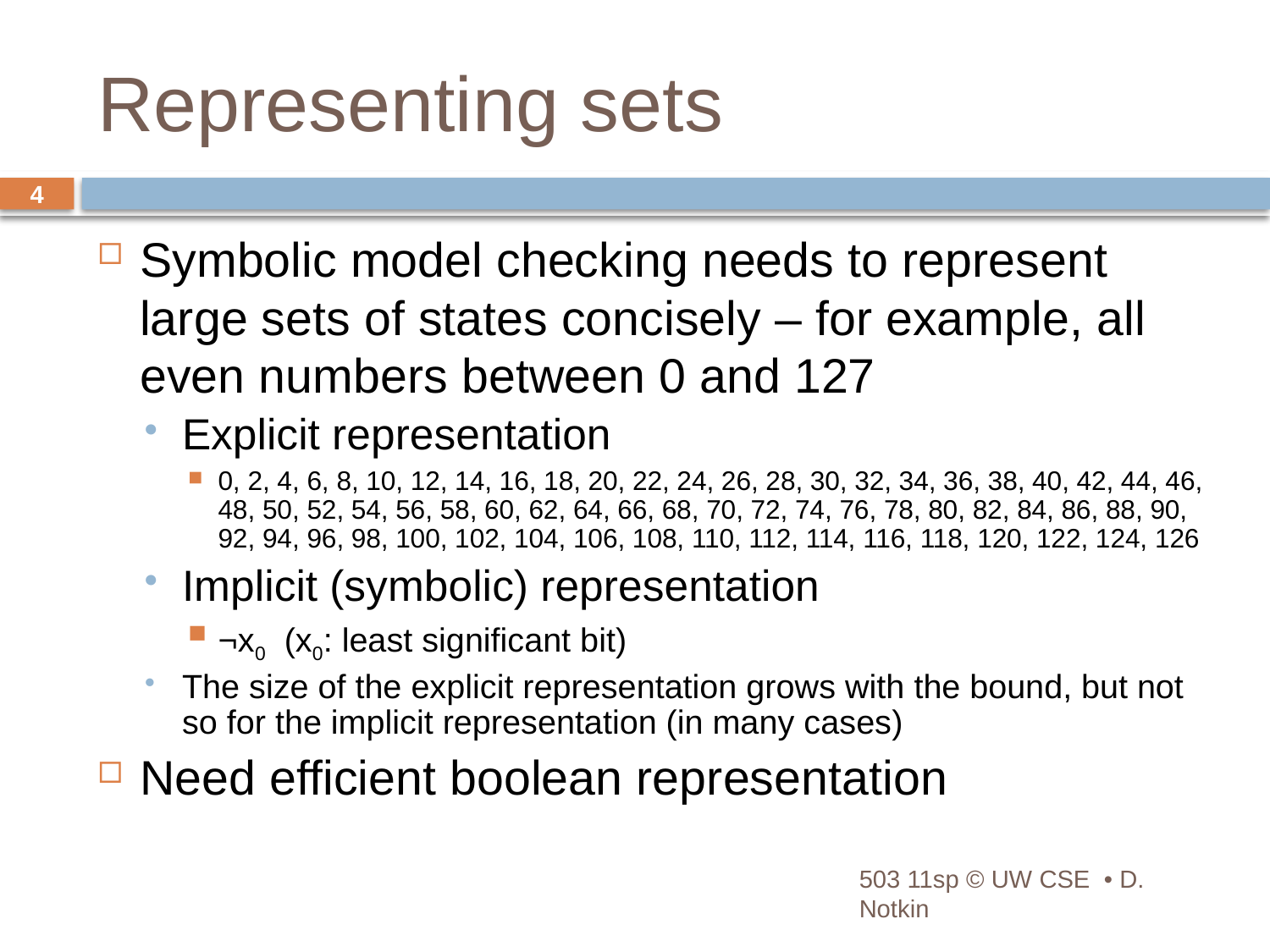

# Representing sets
4
Symbolic model checking needs to represent large sets of states concisely – for example, all even numbers between 0 and 127
Explicit representation
0, 2, 4, 6, 8, 10, 12, 14, 16, 18, 20, 22, 24, 26, 28, 30, 32, 34, 36, 38, 40, 42, 44, 46, 48, 50, 52, 54, 56, 58, 60, 62, 64, 66, 68, 70, 72, 74, 76, 78, 80, 82, 84, 86, 88, 90, 92, 94, 96, 98, 100, 102, 104, 106, 108, 110, 112, 114, 116, 118, 120, 122, 124, 126
Implicit (symbolic) representation
¬x0  (x0: least significant bit)
The size of the explicit representation grows with the bound, but not so for the implicit representation (in many cases)
Need efficient boolean representation

503 11sp © UW CSE  • D. Notkin